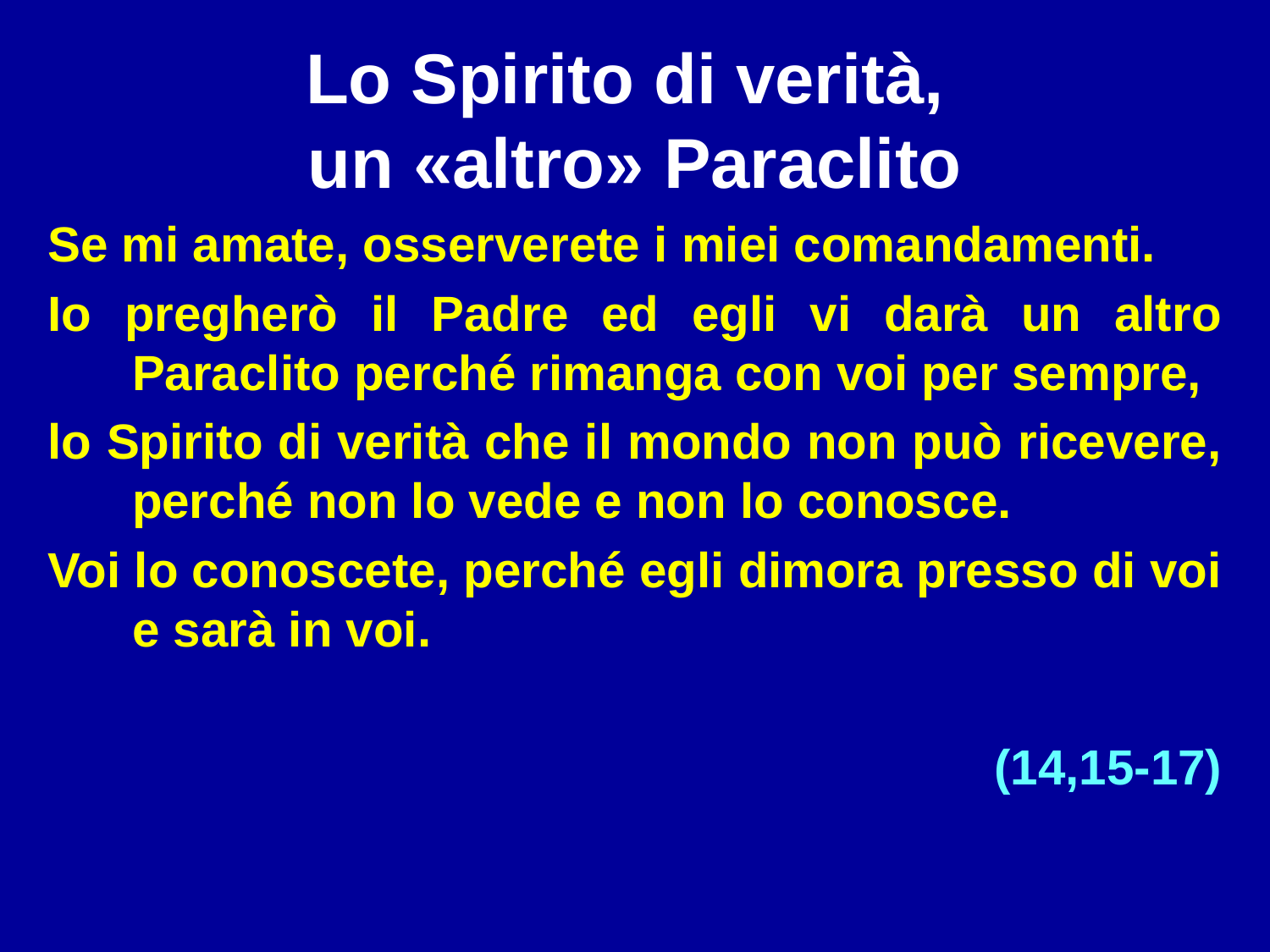

# Lo Spirito di verità, un «altro» Paraclito
Se mi amate, osserverete i miei comandamenti.
Io pregherò il Padre ed egli vi darà un altro Paraclito perché rimanga con voi per sempre,
lo Spirito di verità che il mondo non può ricevere, perché non lo vede e non lo conosce.
Voi lo conoscete, perché egli dimora presso di voi e sarà in voi.

	(14,15-17)